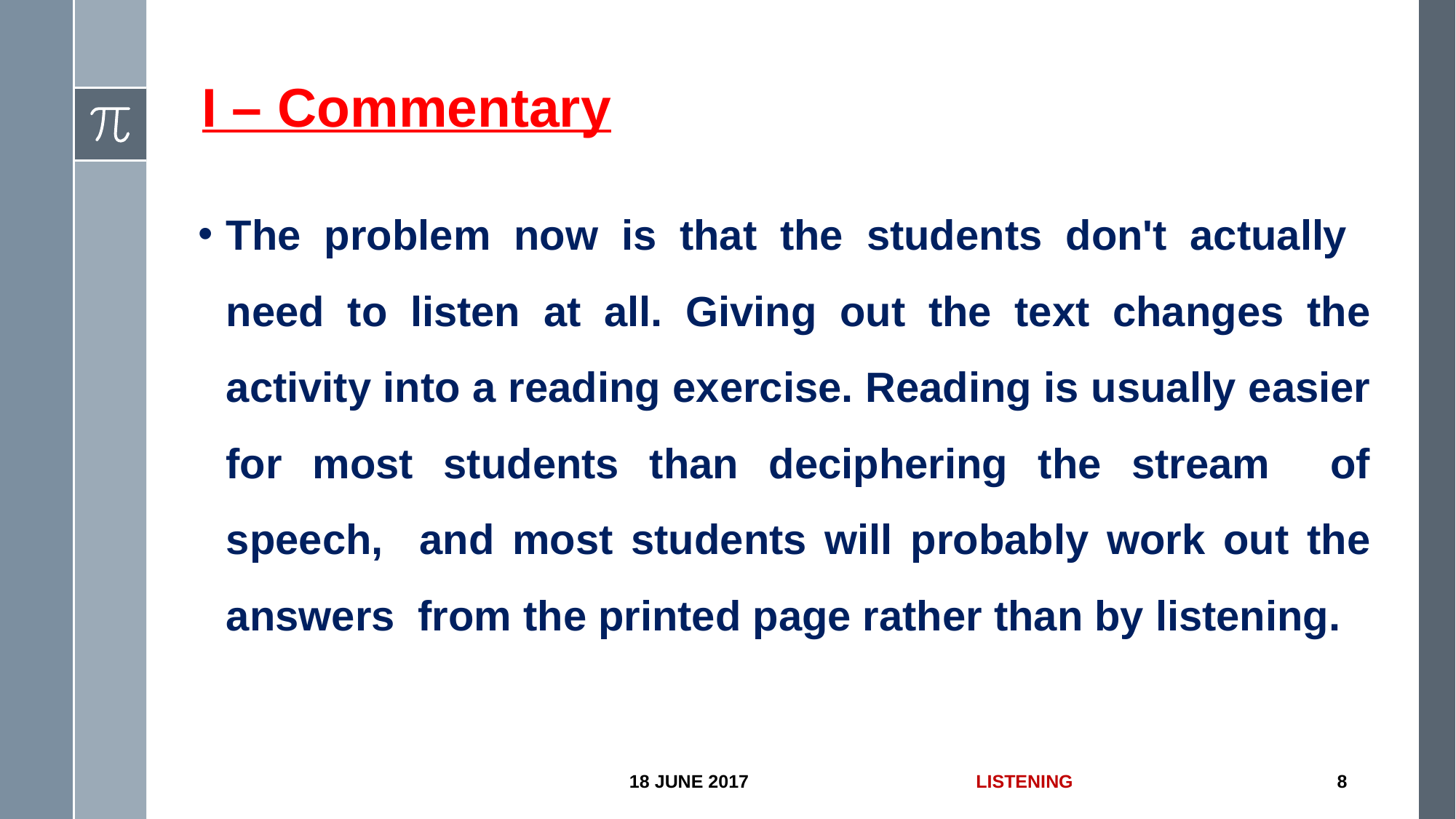

I – Commentary
The problem now is that the students don't actually  need to listen at all. Giving out the text changes the activity into a reading exercise. Reading is usually easier for most students than deciphering the stream  of speech,  and most students will probably work out the answers  from the printed page rather than by listening.
18 June 2017
Listening
8